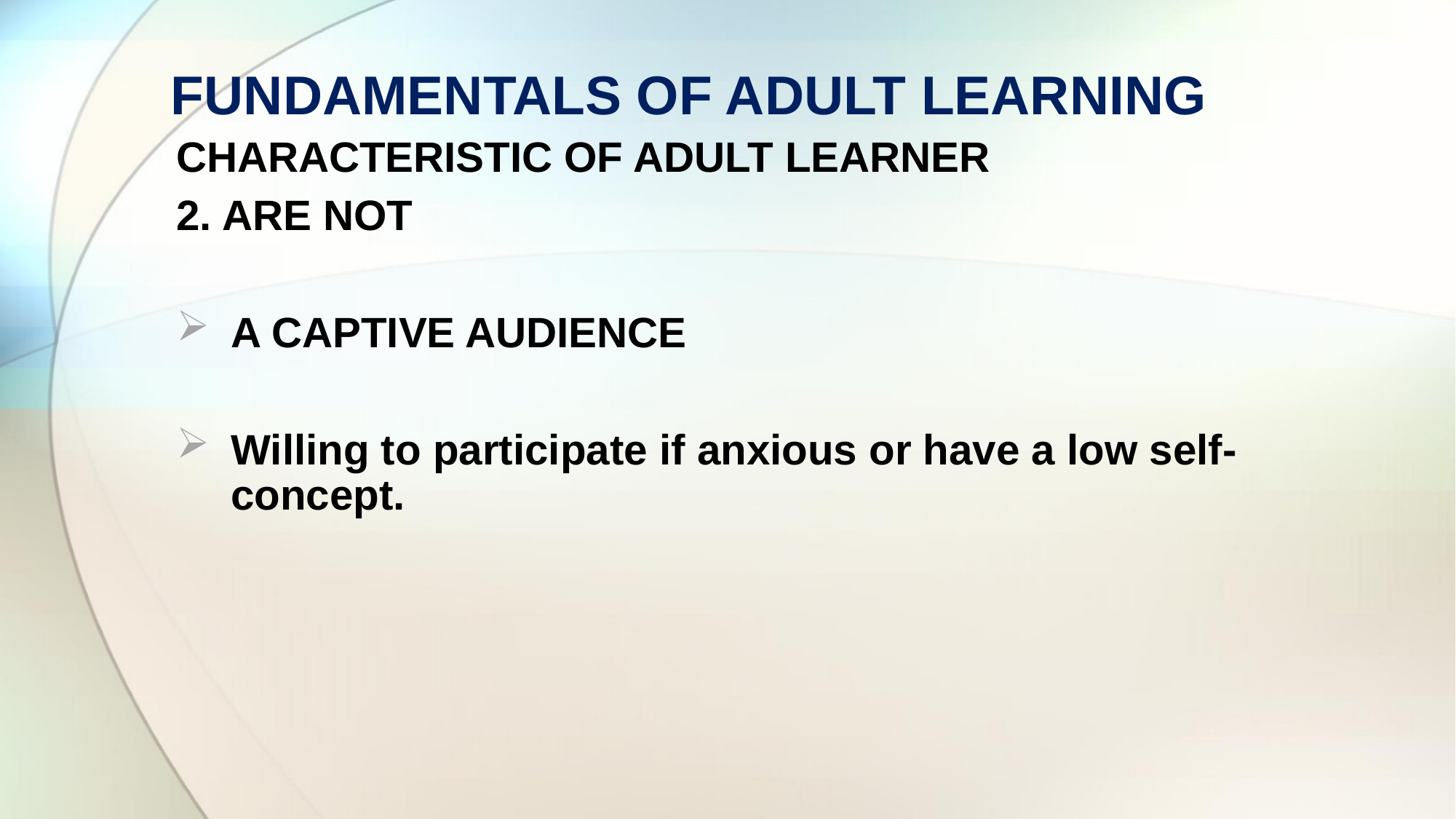

# FUNDAMENTALS OF ADULT LEARNING
CHARACTERISTIC OF ADULT LEARNER
2. ARE NOT

A CAPTIVE AUDIENCE

Willing to participate if anxious or have a low self-concept.